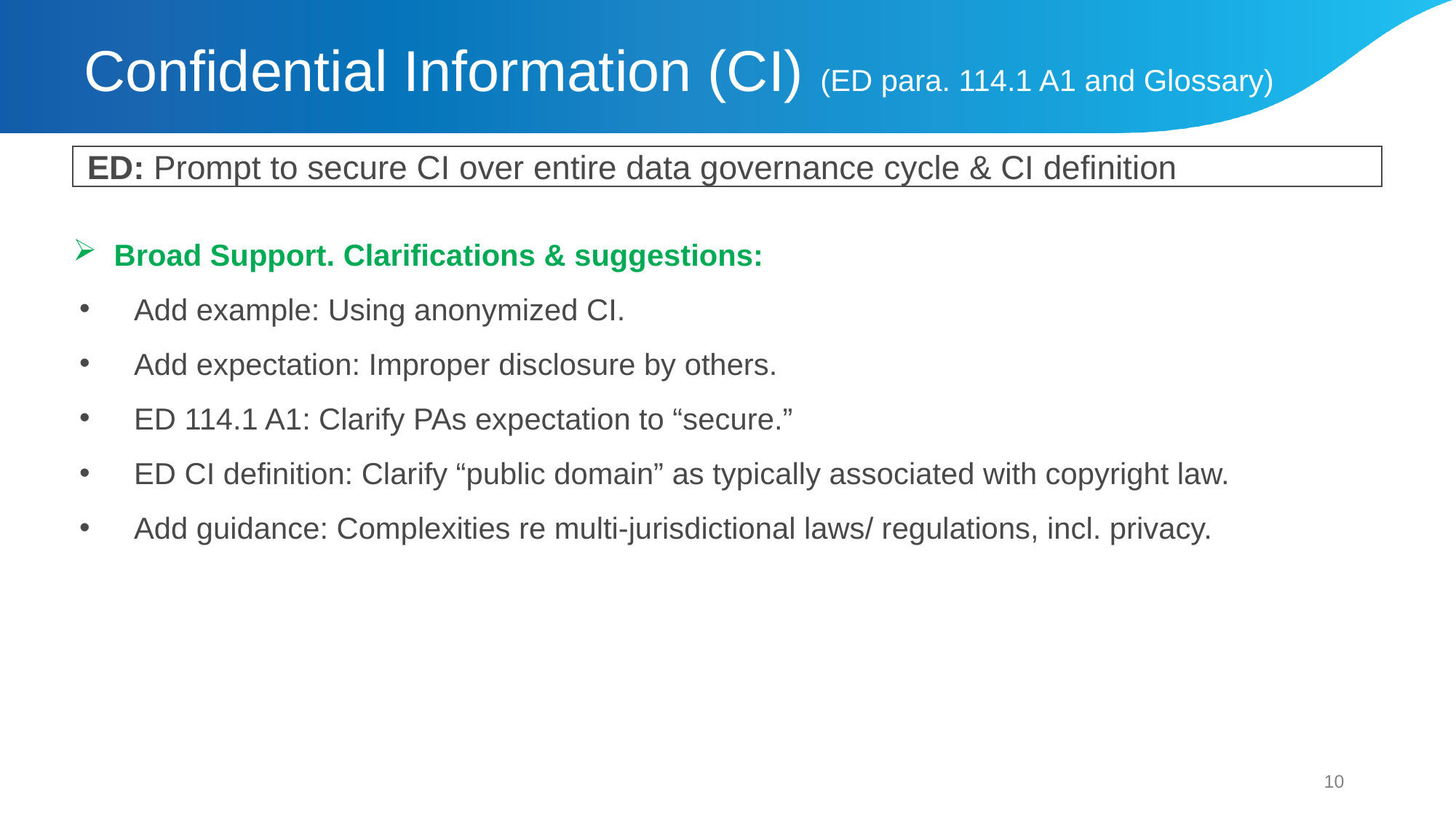

# Confidential Information (CI) (ED para. 114.1 A1 and Glossary)
ED: Prompt to secure CI over entire data governance cycle & CI definition

Broad Support. Clarifications & suggestions:
Add example: Using anonymized CI.
Add expectation: Improper disclosure by others.
ED 114.1 A1: Clarify PAs expectation to “secure.”
ED CI definition: Clarify “public domain” as typically associated with copyright law.
Add guidance: Complexities re multi-jurisdictional laws/ regulations, incl. privacy.
10